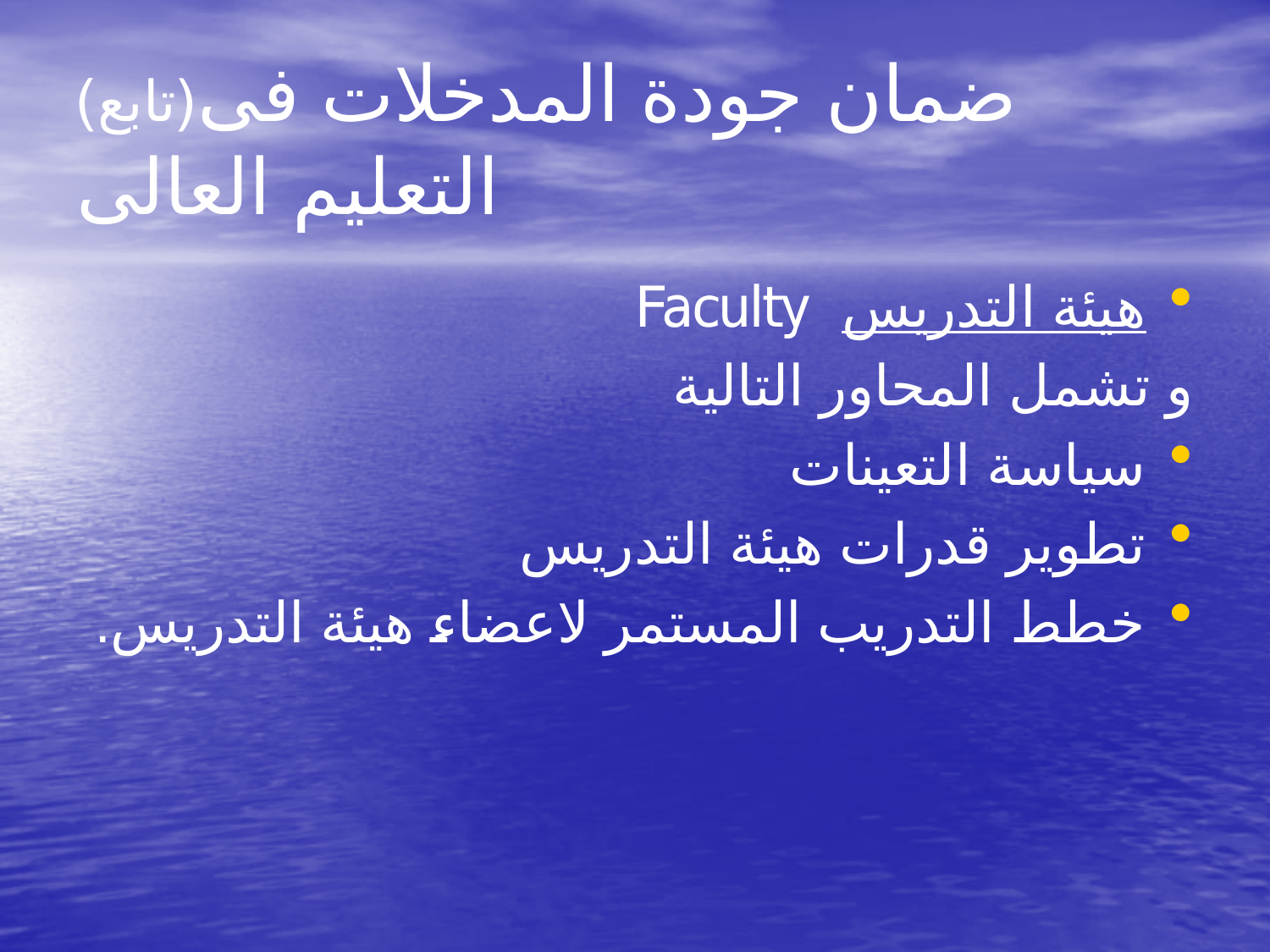

# (تابع)ضمان جودة المدخلات فى التعليم العالى
هيئة التدريس  Faculty
و تشمل المحاور التالية
سياسة التعينات
تطوير قدرات هيئة التدريس
خطط التدريب المستمر لاعضاء هيئة التدريس.